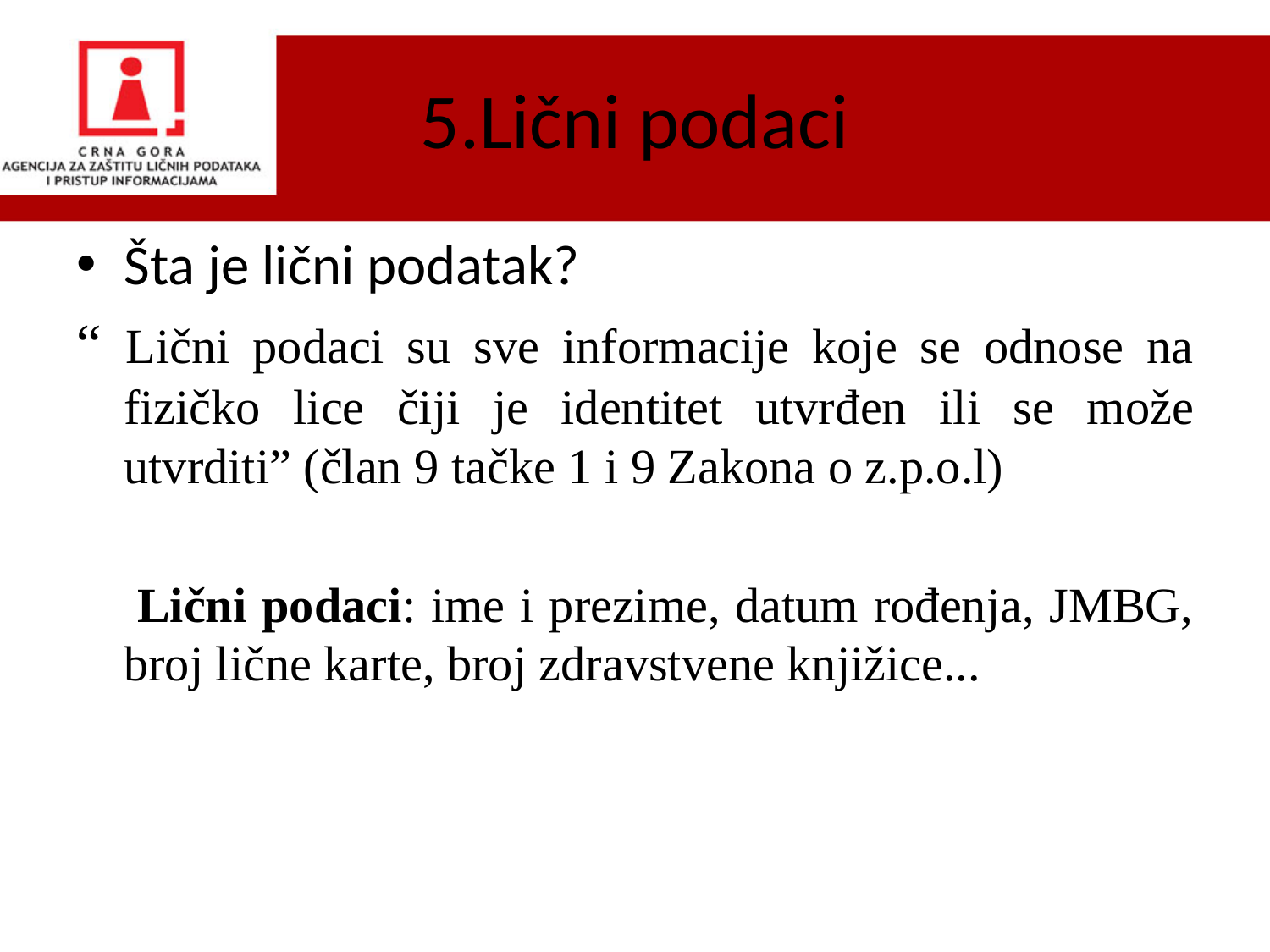

# 5.Lični podaci
Šta je lični podatak?
“ Lični podaci su sve informacije koje se odnose na fizičko lice čiji je identitet utvrđen ili se može utvrditi” (član 9 tačke 1 i 9 Zakona o z.p.o.l)

    Lični podaci: ime i prezime, datum rođenja, JMBG, broj lične karte, broj zdravstvene knjižice...